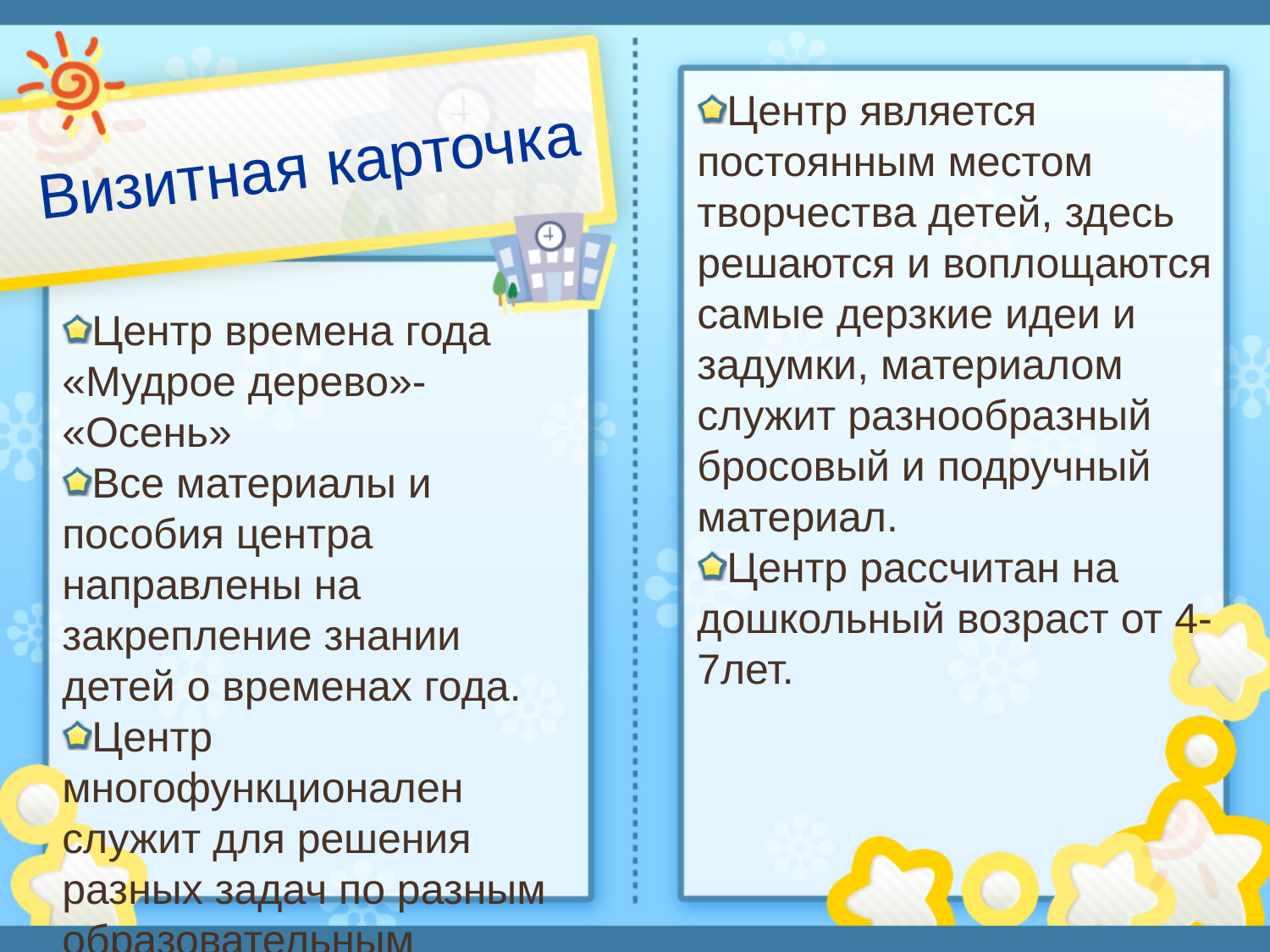

Центр является постоянным местом творчества детей, здесь решаются и воплощаются самые дерзкие идеи и задумки, материалом служит разнообразный бросовый и подручный материал.
Центр рассчитан на дошкольный возраст от 4-7лет.

# Визитная карточка
Центр времена года «Мудрое дерево»- «Осень»
Все материалы и пособия центра направлены на закрепление знании детей о временах года.
Центр многофункционален служит для решения разных задач по разным образовательным областям